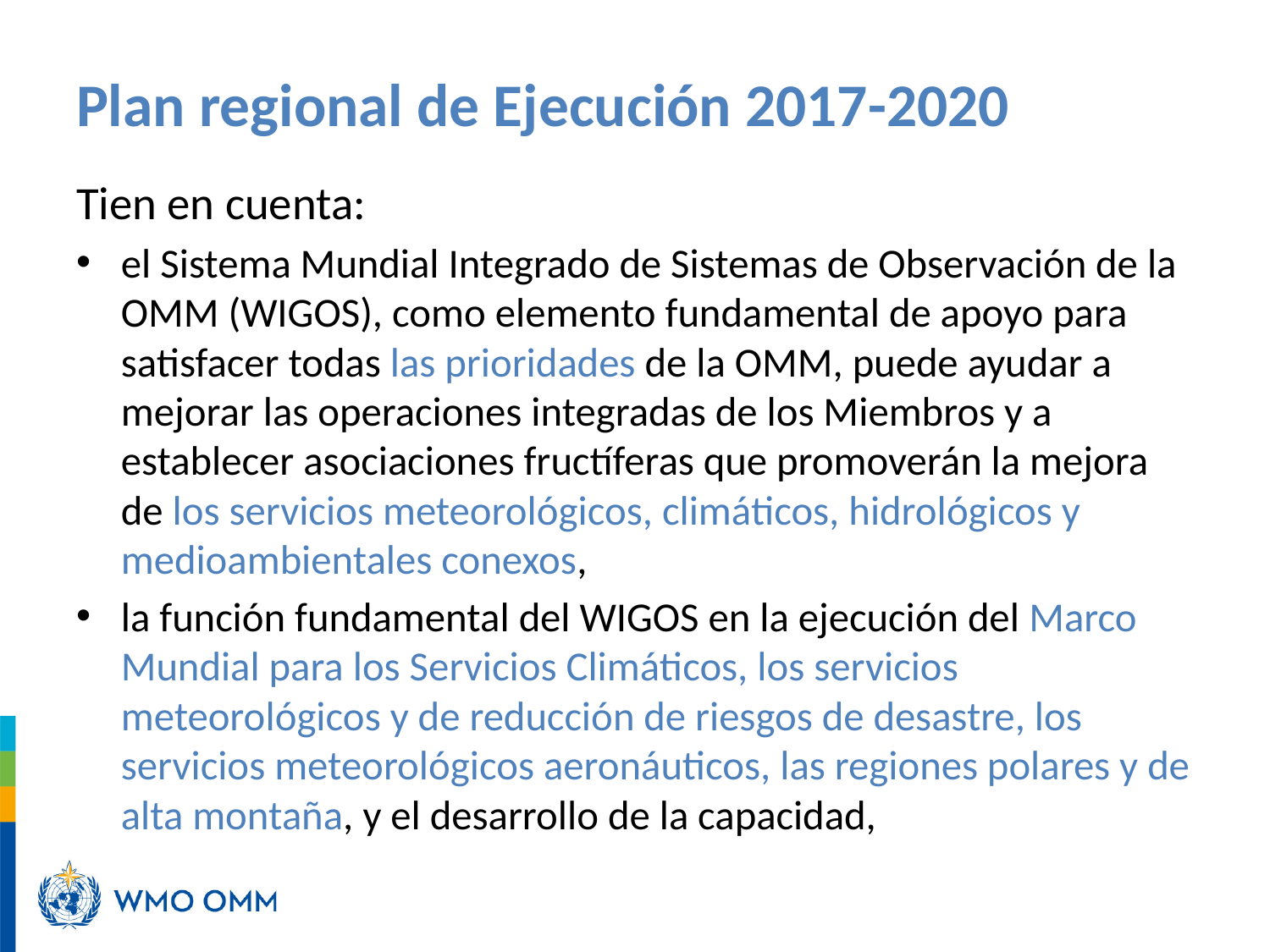

# Plan regional de Ejecución 2017-2020
Tien en cuenta:
el Sistema Mundial Integrado de Sistemas de Observación de la OMM (WIGOS), como elemento fundamental de apoyo para satisfacer todas las prioridades de la OMM, puede ayudar a mejorar las operaciones integradas de los Miembros y a establecer asociaciones fructíferas que promoverán la mejora de los servicios meteorológicos, climáticos, hidrológicos y medioambientales conexos,
la función fundamental del WIGOS en la ejecución del Marco Mundial para los Servicios Climáticos, los servicios meteorológicos y de reducción de riesgos de desastre, los servicios meteorológicos aeronáuticos, las regiones polares y de alta montaña, y el desarrollo de la capacidad,